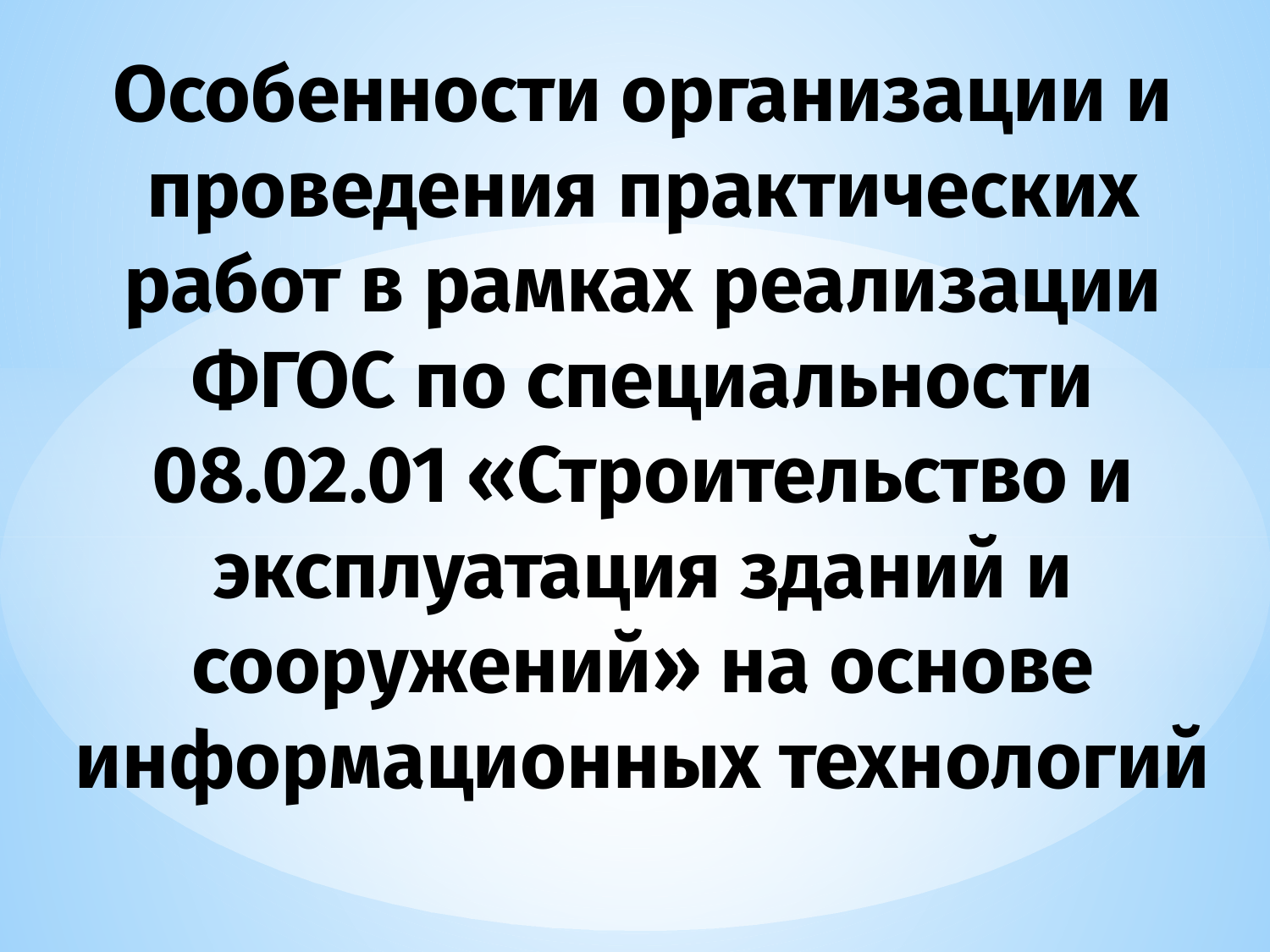

# Особенности организации и проведения практических работ в рамках реализации ФГОС по специальности 08.02.01 «Строительство и эксплуатация зданий и сооружений» на основе информационных технологий